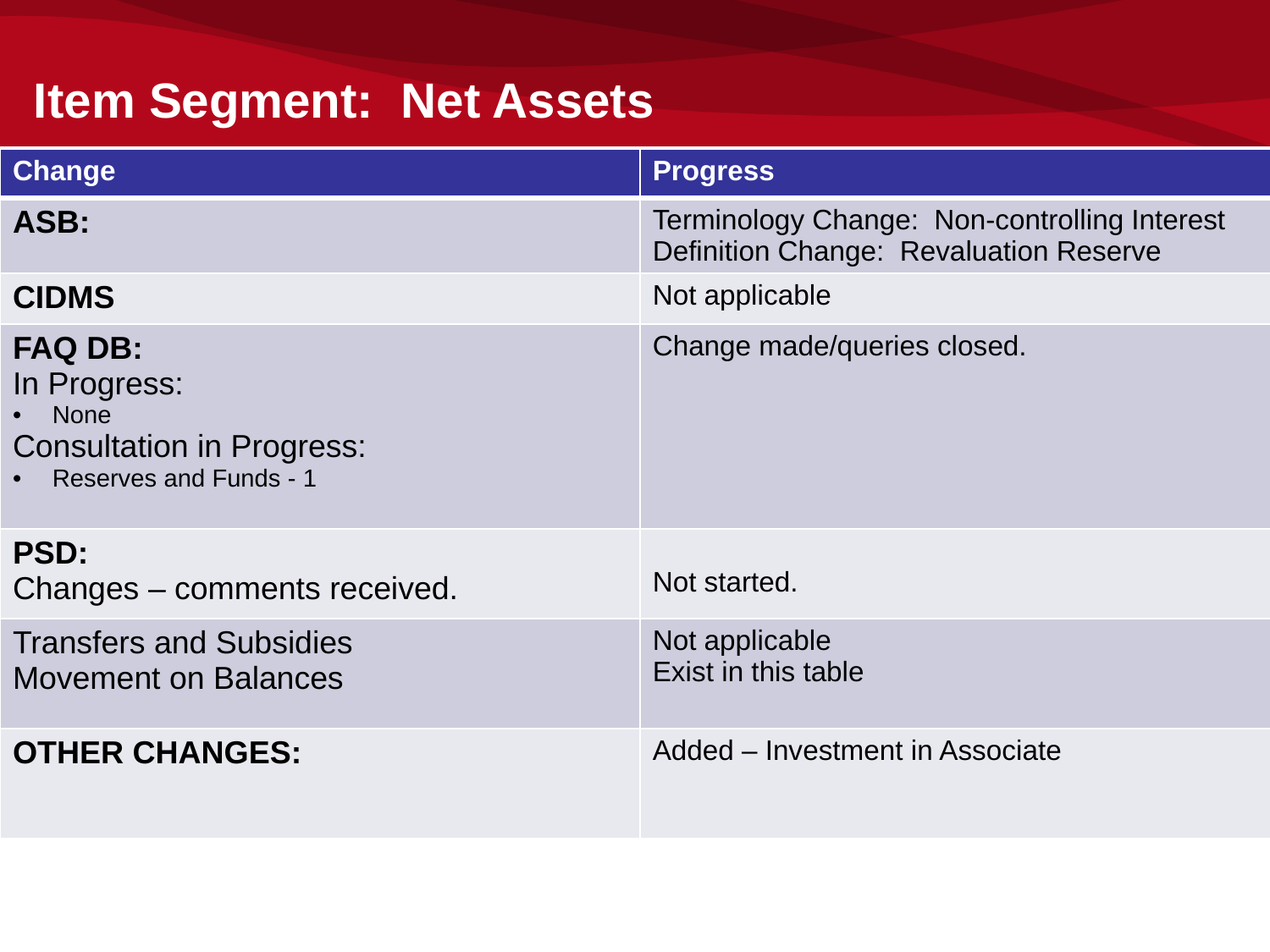

Item Segment:  Net Assets

| Change | Progress |
| --- | --- |
| ASB: | Terminology Change: Non-controlling Interest Definition Change: Revaluation Reserve |
| CIDMS | Not applicable |
| FAQ DB: In Progress: None Consultation in Progress: Reserves and Funds - 1 | Change made/queries closed. |
| PSD: Changes – comments received. | Not started. |
| Transfers and Subsidies Movement on Balances | Not applicable Exist in this table |
| OTHER CHANGES: | Added – Investment in Associate |